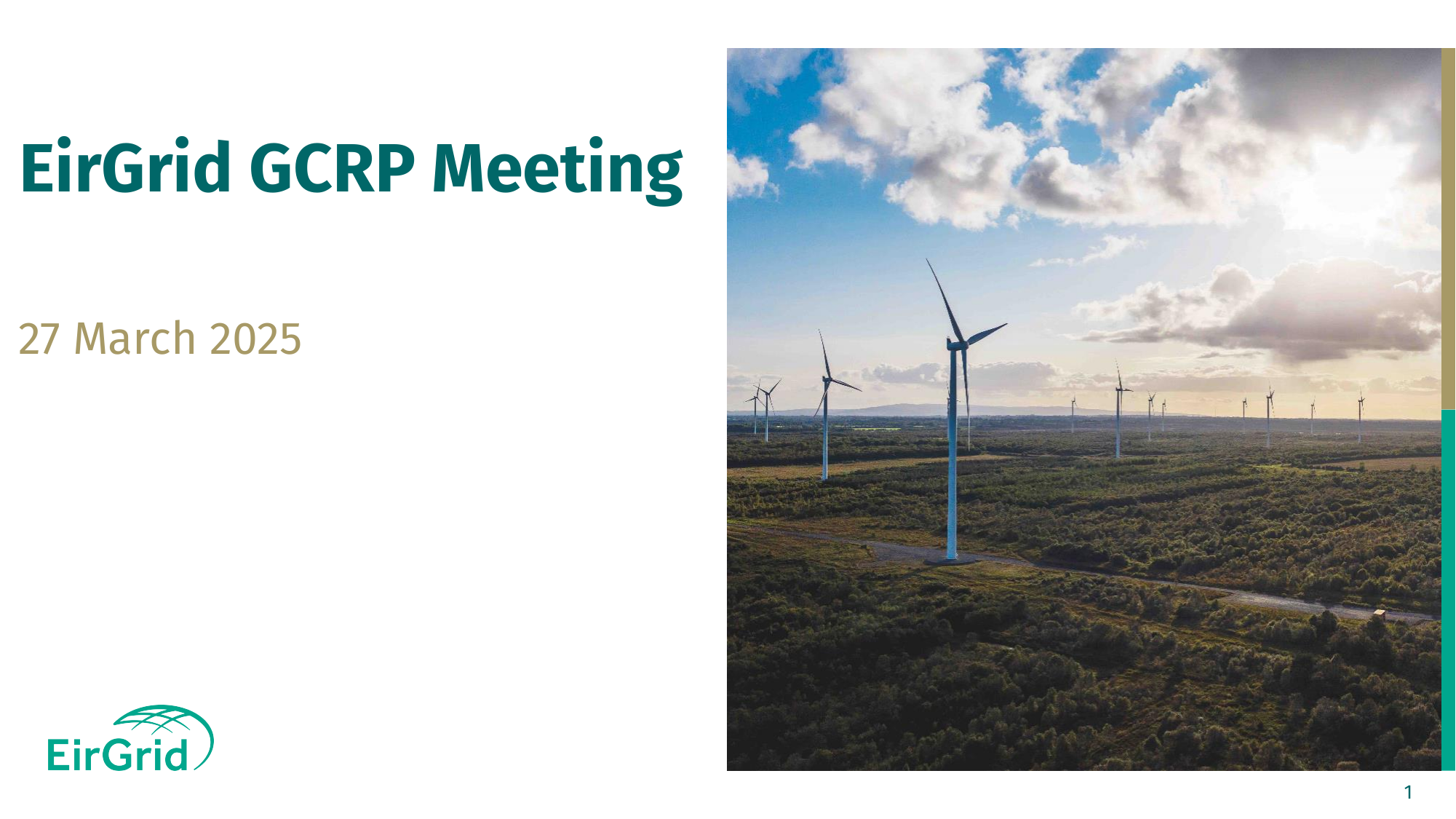

# EirGrid GCRP Meeting
27 March 2025
1